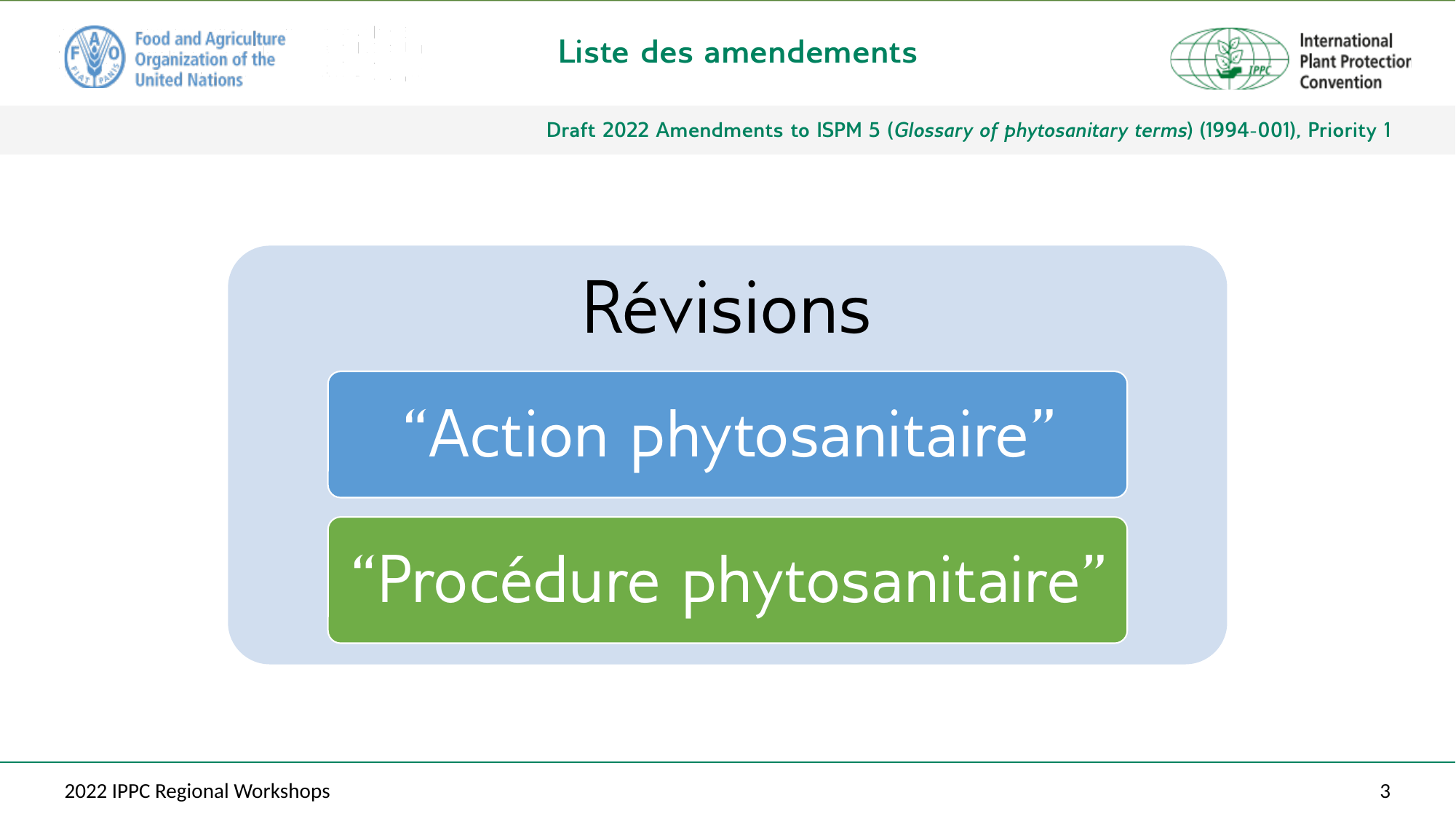

# Liste des amendements
Révisions
“Action phytosanitaire”
“Procédure phytosanitaire”